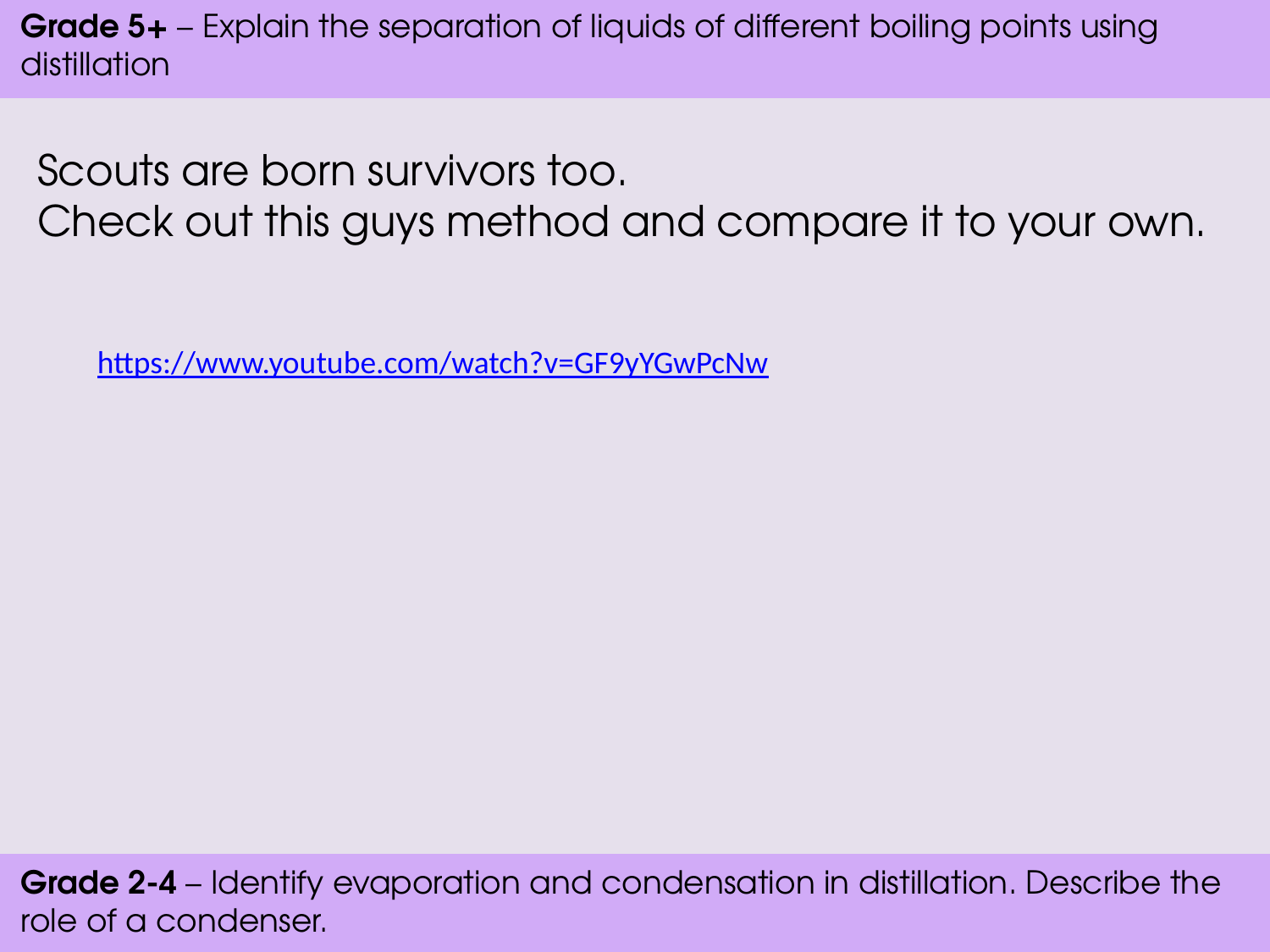

ASPIRE – Explain the separation of liquids of different boiling points using distillation

CHALLENGE – Identify evaporation and condensation in distillation. Describe the role of a condenser.

Grade 5+ – Explain the separation of liquids of different boiling points using distillation

Grade 2-4 – Identify evaporation and condensation in distillation. Describe the role of a condenser.

Scouts are born survivors too.
Check out this guys method and compare it to your own.

https://www.youtube.com/watch?v=GF9yYGwPcNw